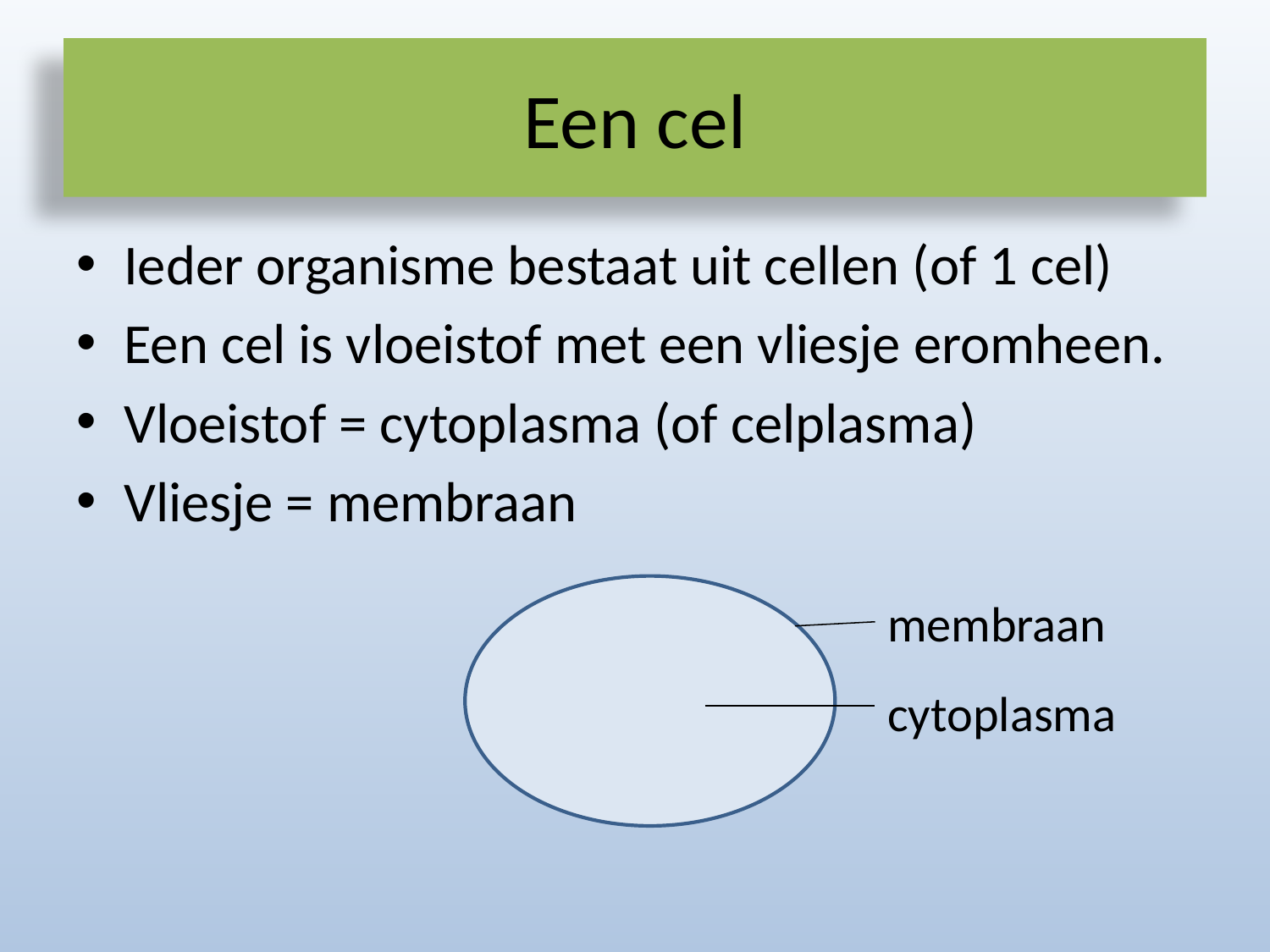

# Een cel
Ieder organisme bestaat uit cellen (of 1 cel)
Een cel is vloeistof met een vliesje eromheen.
Vloeistof = cytoplasma (of celplasma)
Vliesje = membraan

membraan
cytoplasma